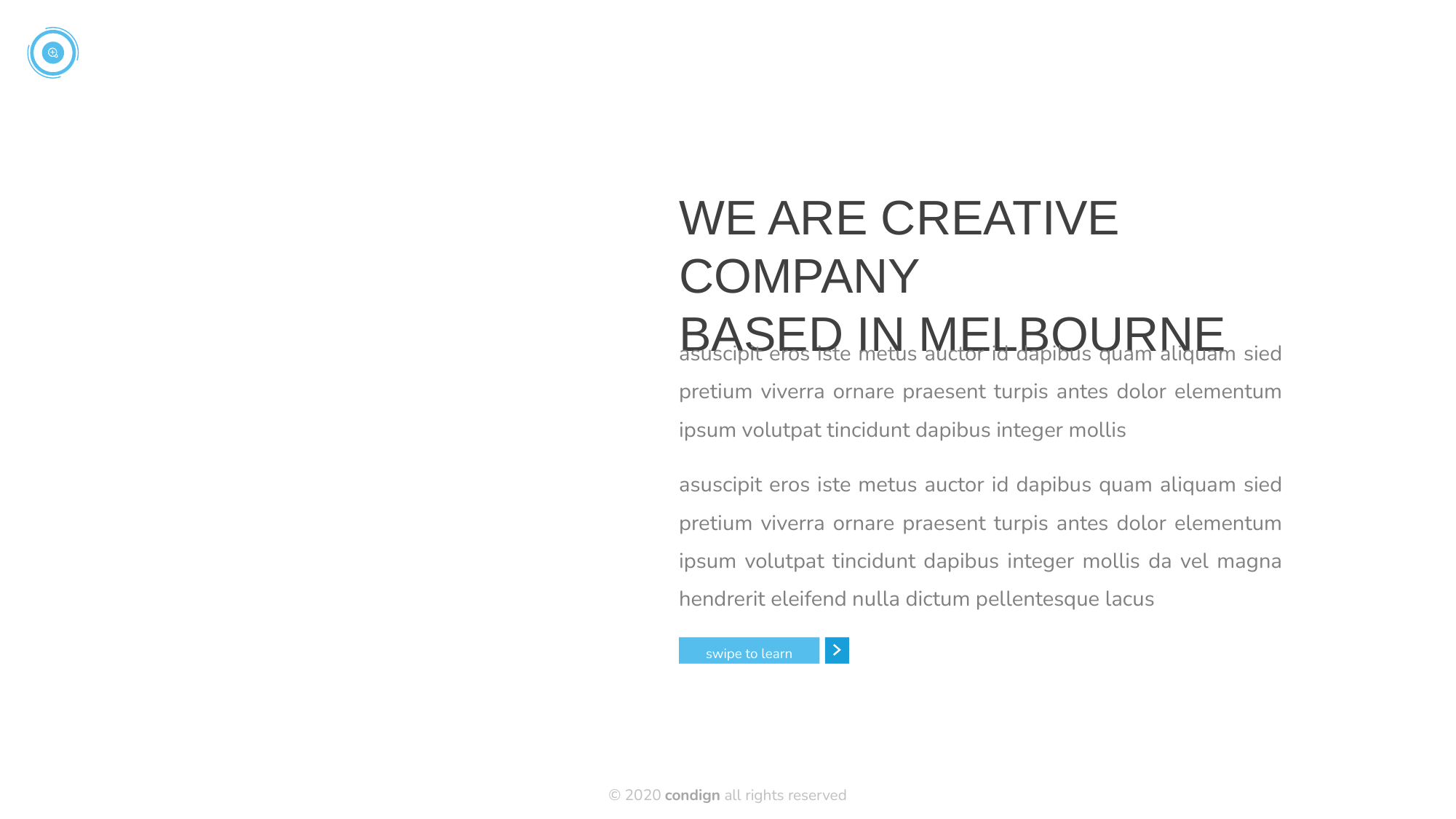

WE ARE CREATIVE COMPANY
BASED IN MELBOURNE

asuscipit eros iste metus auctor id dapibus quam aliquam sied pretium viverra ornare praesent turpis antes dolor elementum ipsum volutpat tincidunt dapibus integer mollis
asuscipit eros iste metus auctor id dapibus quam aliquam sied pretium viverra ornare praesent turpis antes dolor elementum ipsum volutpat tincidunt dapibus integer mollis da vel magna hendrerit eleifend nulla dictum pellentesque lacus
swipe to learn

© 2020 condign all rights reserved